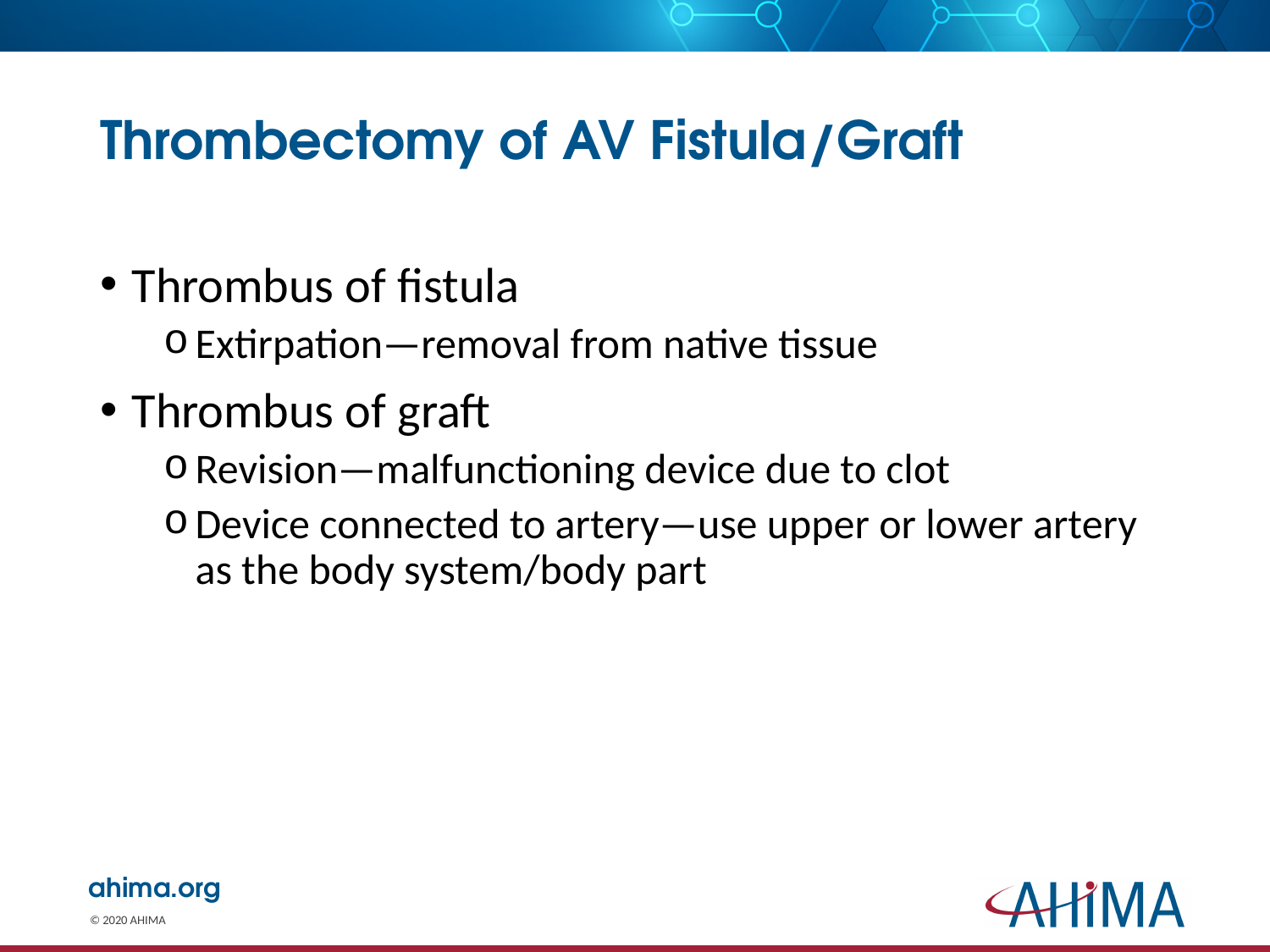

# Thrombectomy of AV Fistula/Graft
Thrombus of fistula
Extirpation—removal from native tissue
Thrombus of graft
Revision—malfunctioning device due to clot
Device connected to artery—use upper or lower artery as the body system/body part